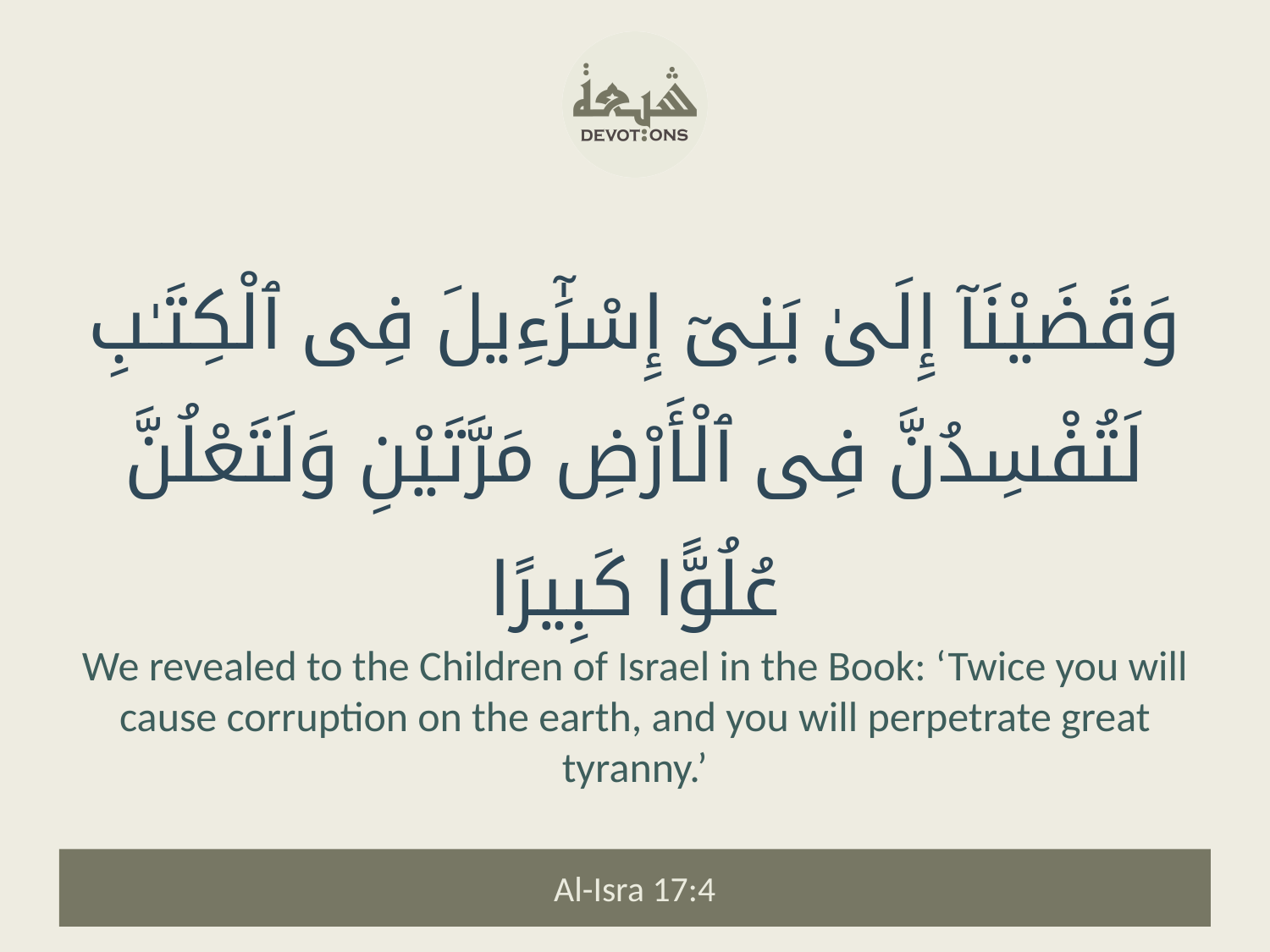

وَقَضَيْنَآ إِلَىٰ بَنِىٓ إِسْرَٰٓءِيلَ فِى ٱلْكِتَـٰبِ لَتُفْسِدُنَّ فِى ٱلْأَرْضِ مَرَّتَيْنِ وَلَتَعْلُنَّ عُلُوًّا كَبِيرًا
We revealed to the Children of Israel in the Book: ‘Twice you will cause corruption on the earth, and you will perpetrate great tyranny.’
Al-Isra 17:4